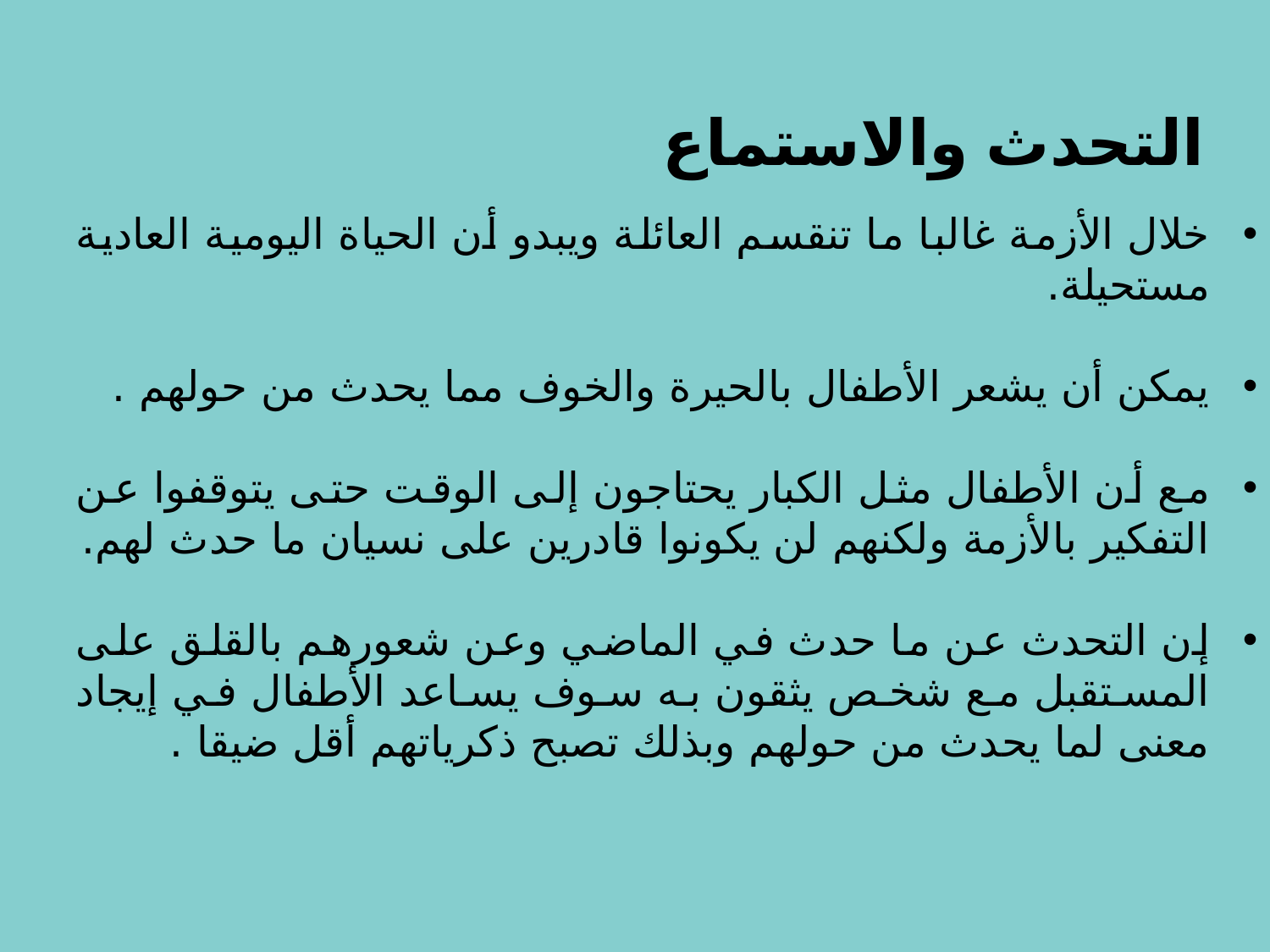

# التحدث والاستماع
خلال الأزمة غالبا ما تنقسم العائلة ويبدو أن الحياة اليومية العادية مستحيلة.

يمكن أن يشعر الأطفال بالحيرة والخوف مما يحدث من حولهم .

مع أن الأطفال مثل الكبار يحتاجون إلى الوقت حتى يتوقفوا عن التفكير بالأزمة ولكنهم لن يكونوا قادرين على نسيان ما حدث لهم.

إن التحدث عن ما حدث في الماضي وعن شعورهم بالقلق على المستقبل مع شخص يثقون به سوف يساعد الأطفال في إيجاد معنى لما يحدث من حولهم وبذلك تصبح ذكرياتهم أقل ضيقا .